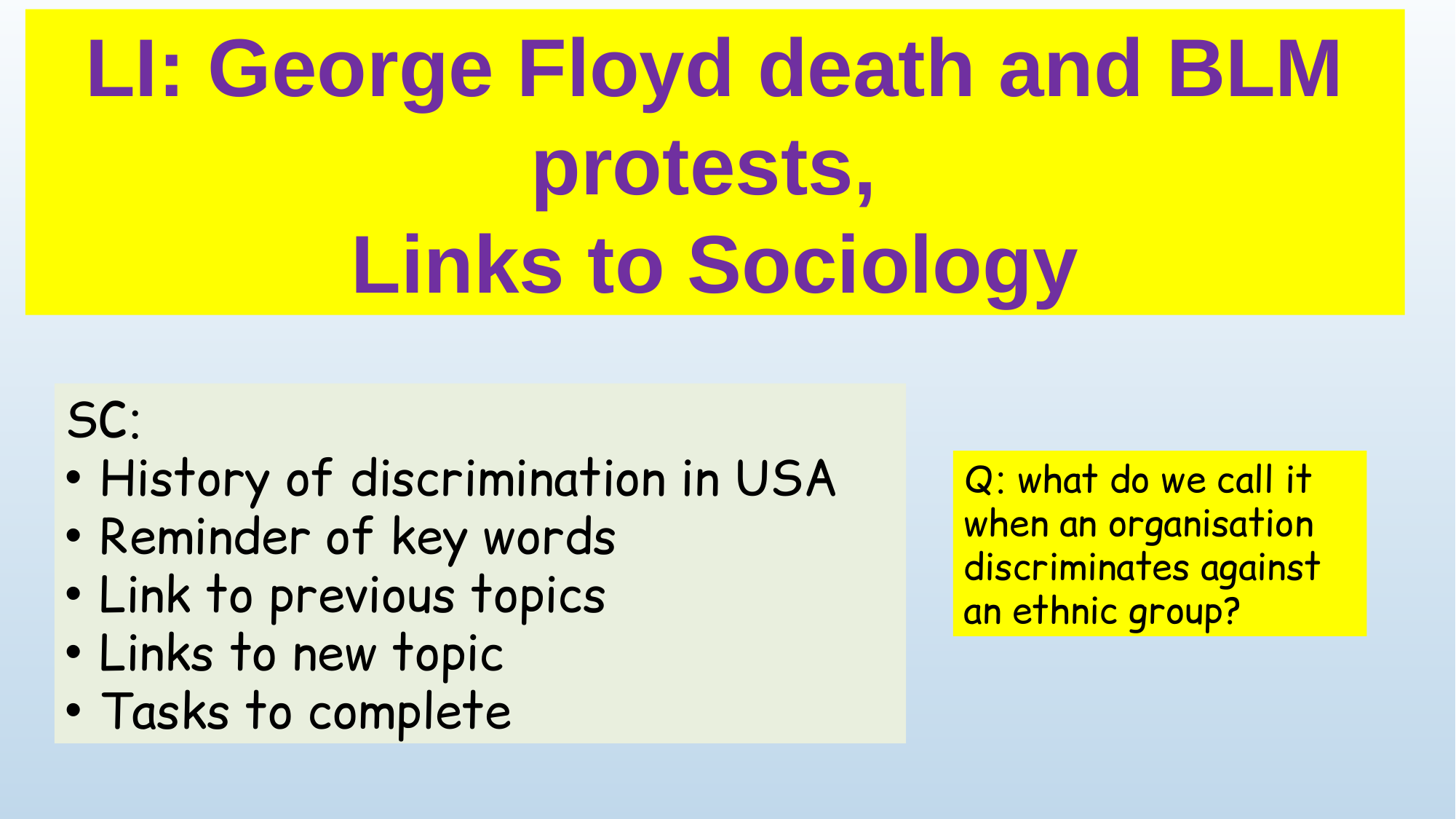

LI: George Floyd death and BLM protests,
Links to Sociology
SC:
History of discrimination in USA
Reminder of key words
Link to previous topics
Links to new topic
Tasks to complete
Q: what do we call it when an organisation discriminates against an ethnic group?